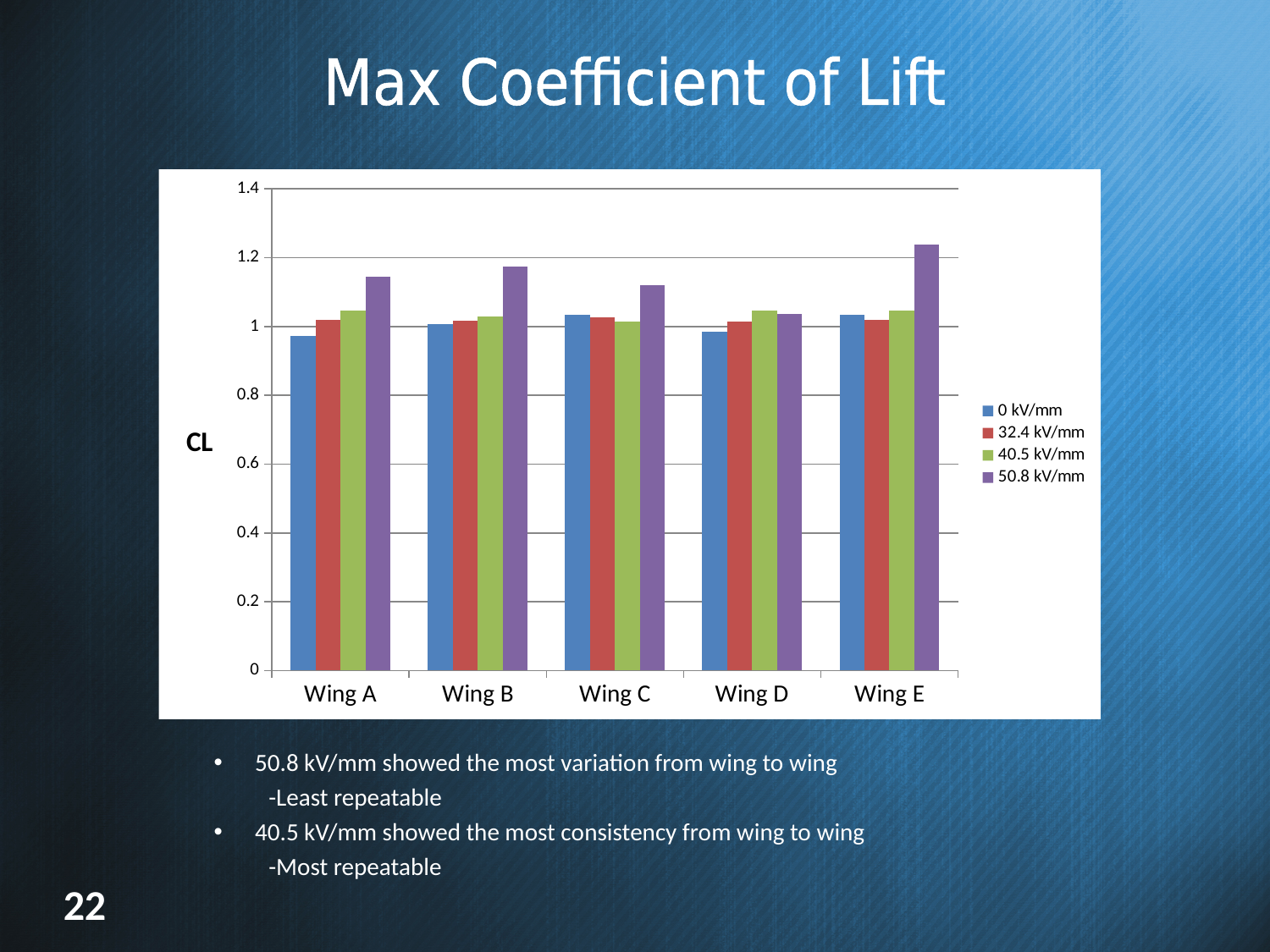

# Max Coefficient of Lift

### Chart

| Category | 0 kV/mm | 32.4 kV/mm | 40.5 kV/mm | 50.8 kV/mm |
|---|---|---|---|---|
| Wing A | 0.9720000000000006 | 1.018 | 1.046 | 1.1439999999999984 |
| Wing B | 1.006 | 1.0169999999999983 | 1.0289999999999984 | 1.173 |
| Wing C | 1.0329999999999984 | 1.0269999999999984 | 1.014 | 1.121 |
| Wing D | 0.9847 | 1.0149999999999983 | 1.046 | 1.0369999999999984 |
| Wing E | 1.0349999999999984 | 1.02 | 1.046 | 1.2389999999999985 |
50.8 kV/mm showed the most variation from wing to wing
-Least repeatable
40.5 kV/mm showed the most consistency from wing to wing
-Most repeatable

22